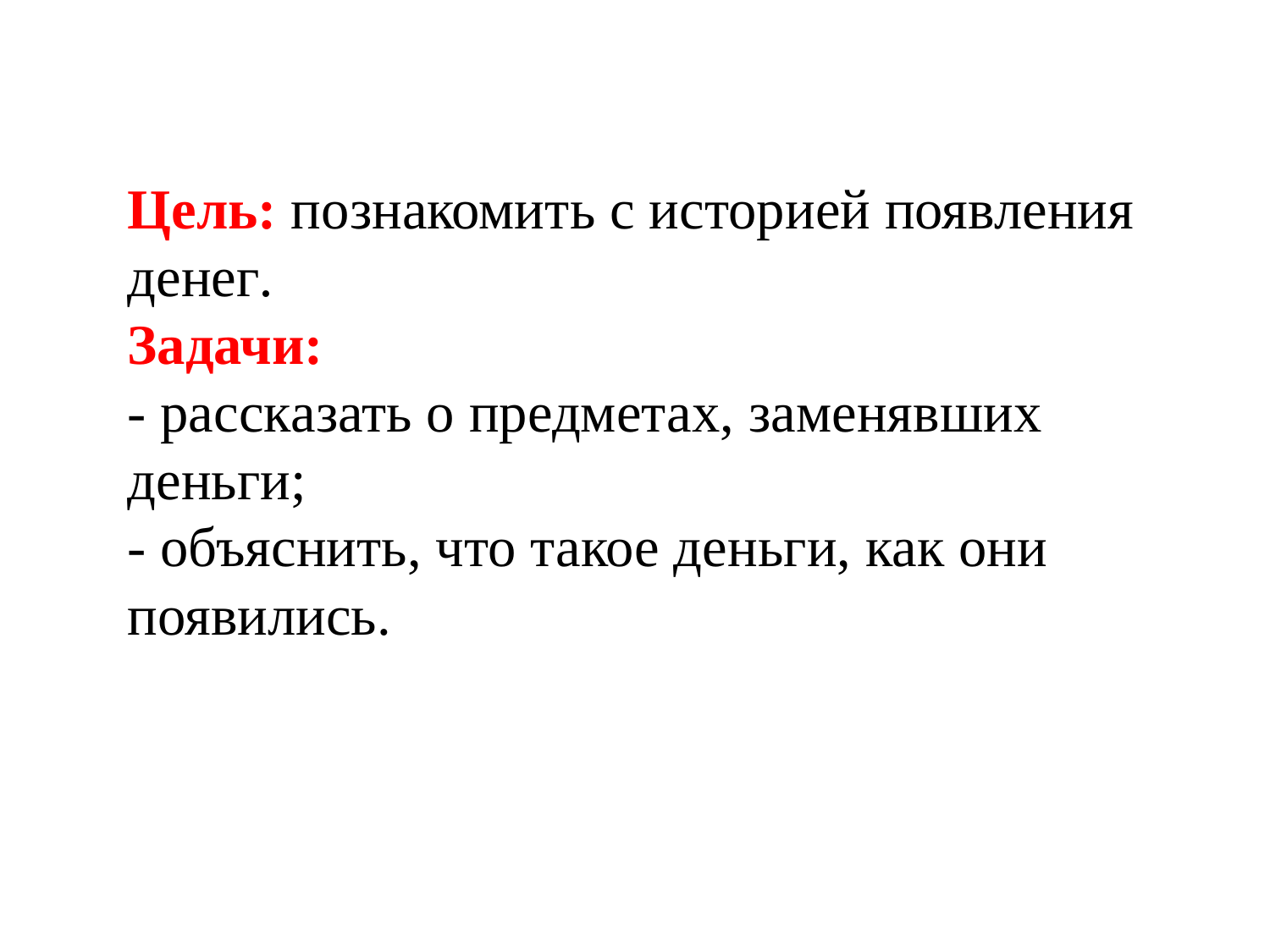

Цель: познакомить с историей появления денег.
Задачи:
- рассказать о предметах, заменявших деньги;
- объяснить, что такое деньги, как они появились.